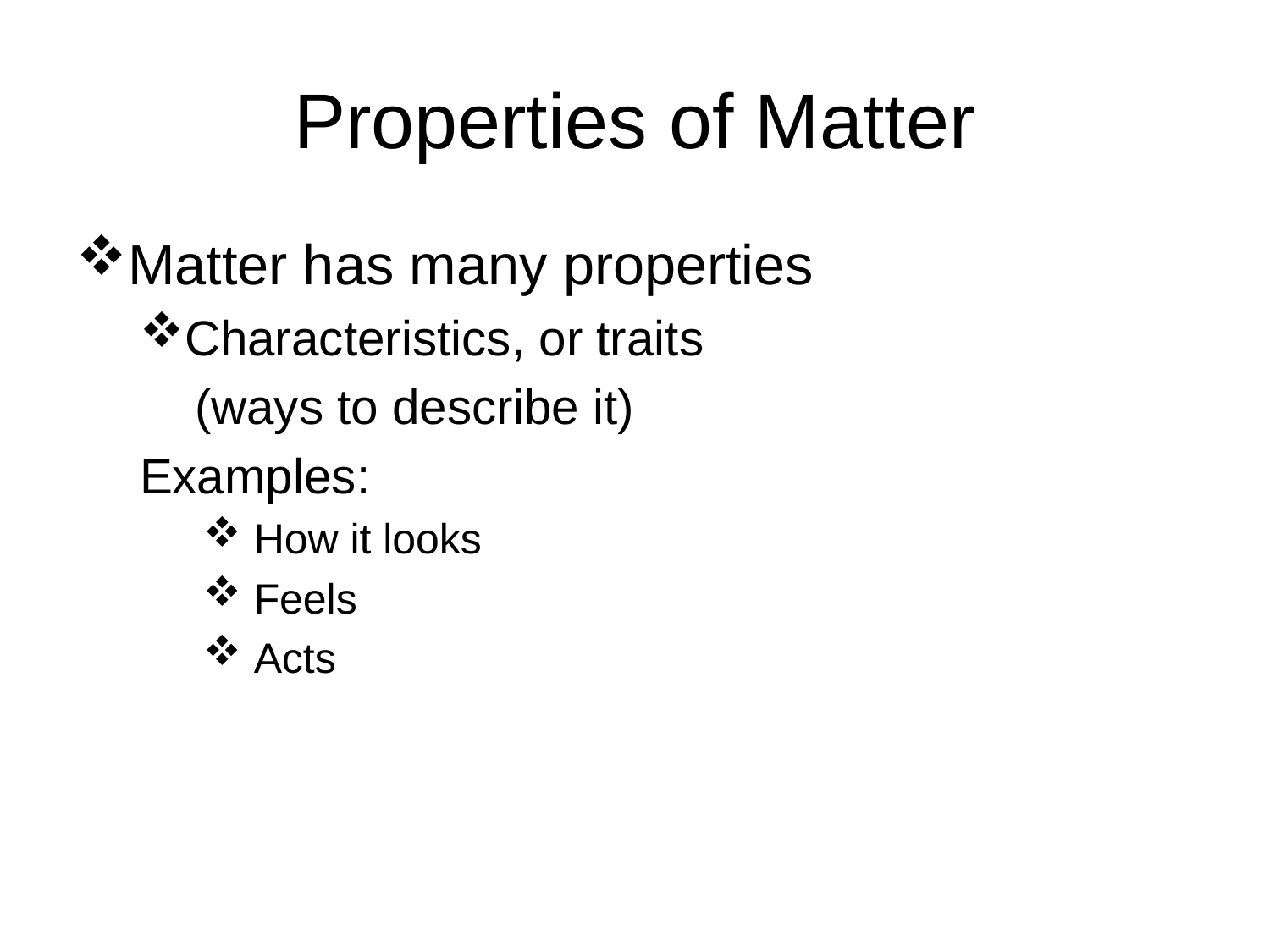

# Properties of Matter
Matter has many properties
Characteristics, or traits
    (ways to describe it)
Examples:
 How it looks
 Feels
 Acts